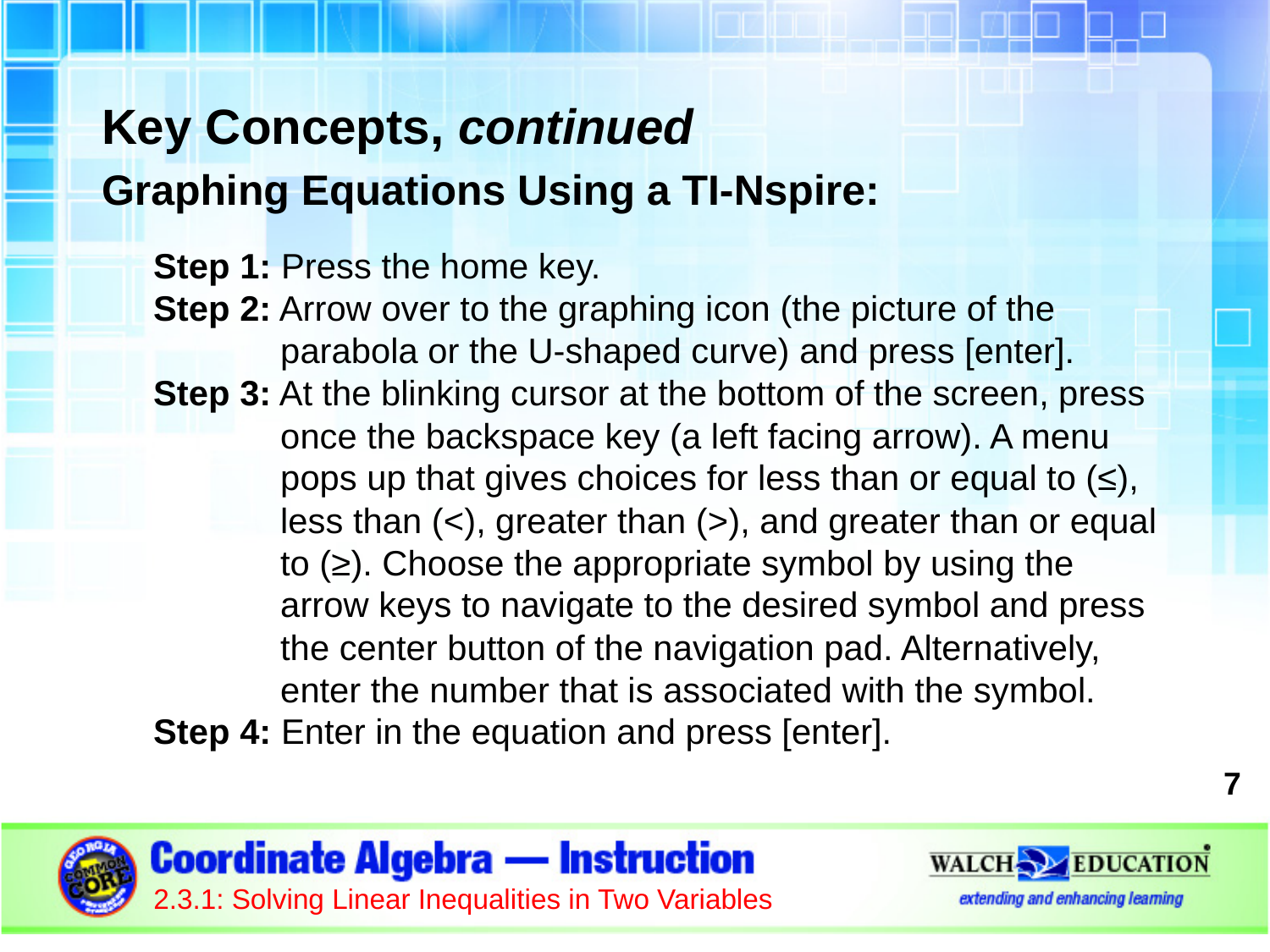

Key Concepts, continued
Graphing Equations Using a TI-Nspire:

Step 1: Press the home key.
Step 2: Arrow over to the graphing icon (the picture of the parabola or the U-shaped curve) and press [enter].
Step 3: At the blinking cursor at the bottom of the screen, press once the backspace key (a left facing arrow). A menu pops up that gives choices for less than or equal to (≤), less than (<), greater than (>), and greater than or equal to (≥). Choose the appropriate symbol by using the arrow keys to navigate to the desired symbol and press the center button of the navigation pad. Alternatively, enter the number that is associated with the symbol.
Step 4: Enter in the equation and press [enter].
7
2.3.1: Solving Linear Inequalities in Two Variables